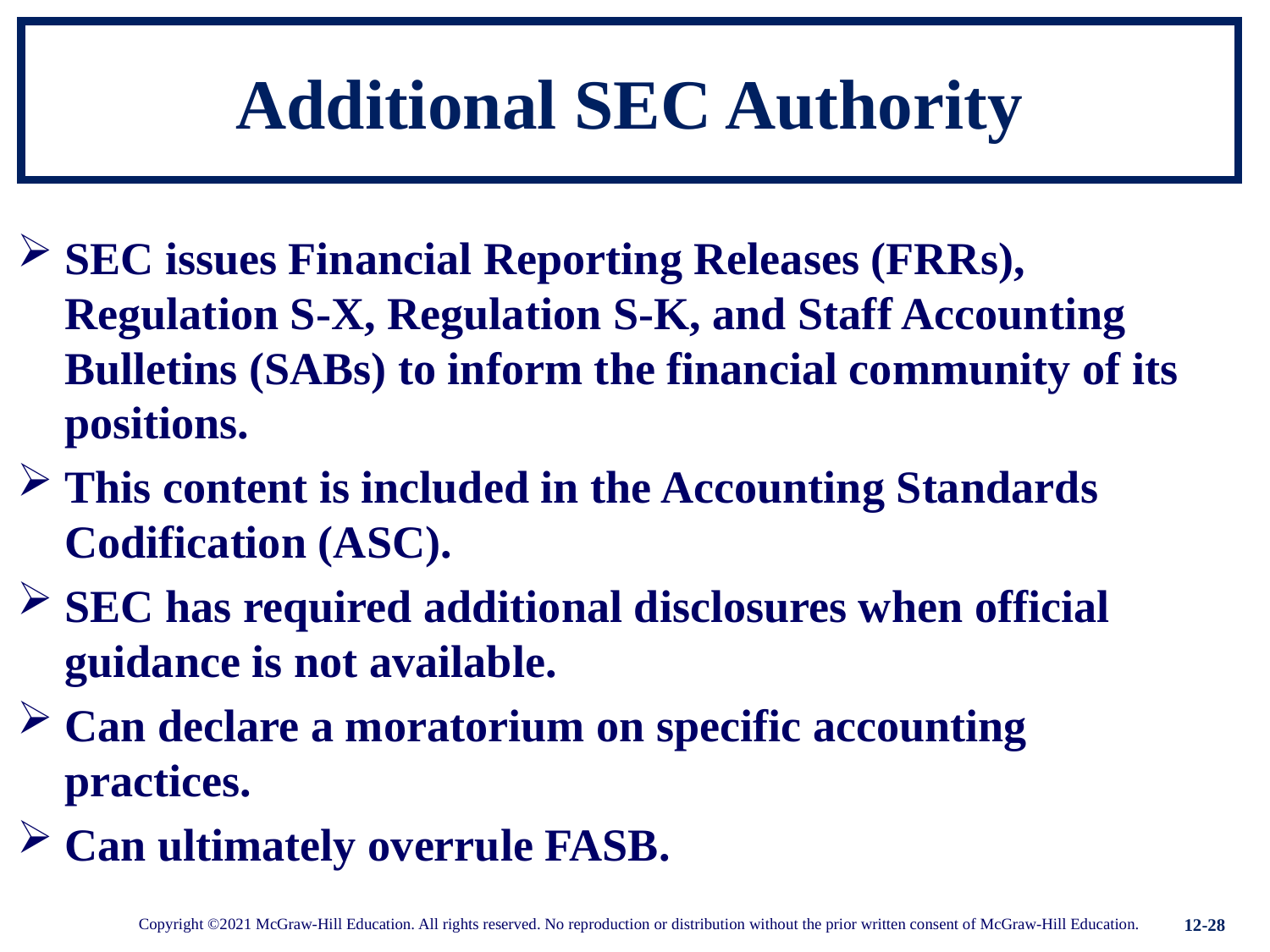

# Additional SEC Authority
SEC issues Financial Reporting Releases (FRRs), Regulation S-X, Regulation S-K, and Staff Accounting Bulletins (SABs) to inform the financial community of its positions.
This content is included in the Accounting Standards Codification (ASC).
SEC has required additional disclosures when official guidance is not available.
Can declare a moratorium on specific accounting practices.
Can ultimately overrule FASB.

12-28
Copyright ©2021 McGraw-Hill Education. All rights reserved. No reproduction or distribution without the prior written consent of McGraw-Hill Education.